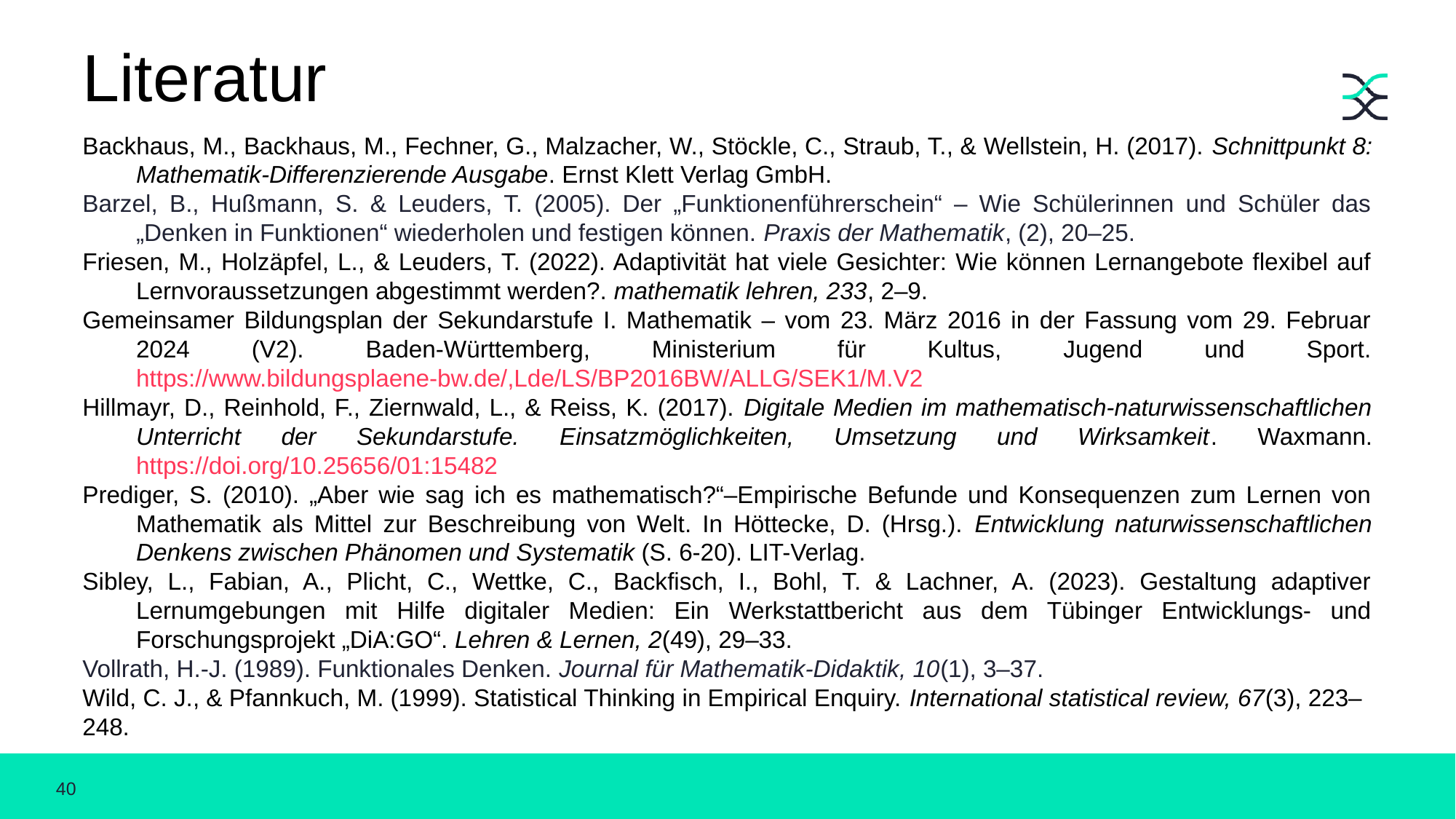

Literatur
Backhaus, M., Backhaus, M., Fechner, G., Malzacher, W., Stöckle, C., Straub, T., & Wellstein, H. (2017). Schnittpunkt 8: Mathematik-Differenzierende Ausgabe. Ernst Klett Verlag GmbH.
Barzel, B., Hußmann, S. & Leuders, T. (2005). Der „Funktionenführerschein“ – Wie Schülerinnen und Schüler das „Denken in Funktionen“ wiederholen und festigen können. Praxis der Mathematik, (2), 20–25.
Friesen, M., Holzäpfel, L., & Leuders, T. (2022). Adaptivität hat viele Gesichter: Wie können Lernangebote flexibel auf Lernvoraussetzungen abgestimmt werden?. mathematik lehren, 233, 2–9.
Gemeinsamer Bildungsplan der Sekundarstufe I. Mathematik – vom 23. März 2016 in der Fassung vom 29. Februar 2024 (V2). Baden-Württemberg, Ministerium für Kultus, Jugend und Sport. https://www.bildungsplaene-bw.de/,Lde/LS/BP2016BW/ALLG/SEK1/M.V2
Hillmayr, D., Reinhold, F., Ziernwald, L., & Reiss, K. (2017). Digitale Medien im mathematisch-naturwissenschaftlichen Unterricht der Sekundarstufe. Einsatzmöglichkeiten, Umsetzung und Wirksamkeit. Waxmann. https://doi.org/10.25656/01:15482
Prediger, S. (2010). „Aber wie sag ich es mathematisch?“–Empirische Befunde und Konsequenzen zum Lernen von Mathematik als Mittel zur Beschreibung von Welt. In Höttecke, D. (Hrsg.). Entwicklung naturwissenschaftlichen Denkens zwischen Phänomen und Systematik (S. 6-20). LIT-Verlag.
Sibley, L., Fabian, A., Plicht, C., Wettke, C., Backfisch, I., Bohl, T. & Lachner, A. (2023). Gestaltung adaptiver Lernumgebungen mit Hilfe digitaler Medien: Ein Werkstattbericht aus dem Tübinger Entwicklungs- und Forschungsprojekt „DiA:GO“. Lehren & Lernen, 2(49), 29–33.
Vollrath, H.-J. (1989). Funktionales Denken. Journal für Mathematik-Didaktik, 10(1), 3–37.
Wild, C. J., & Pfannkuch, M. (1999). Statistical Thinking in Empirical Enquiry. International statistical review, 67(3), 223–248.
40